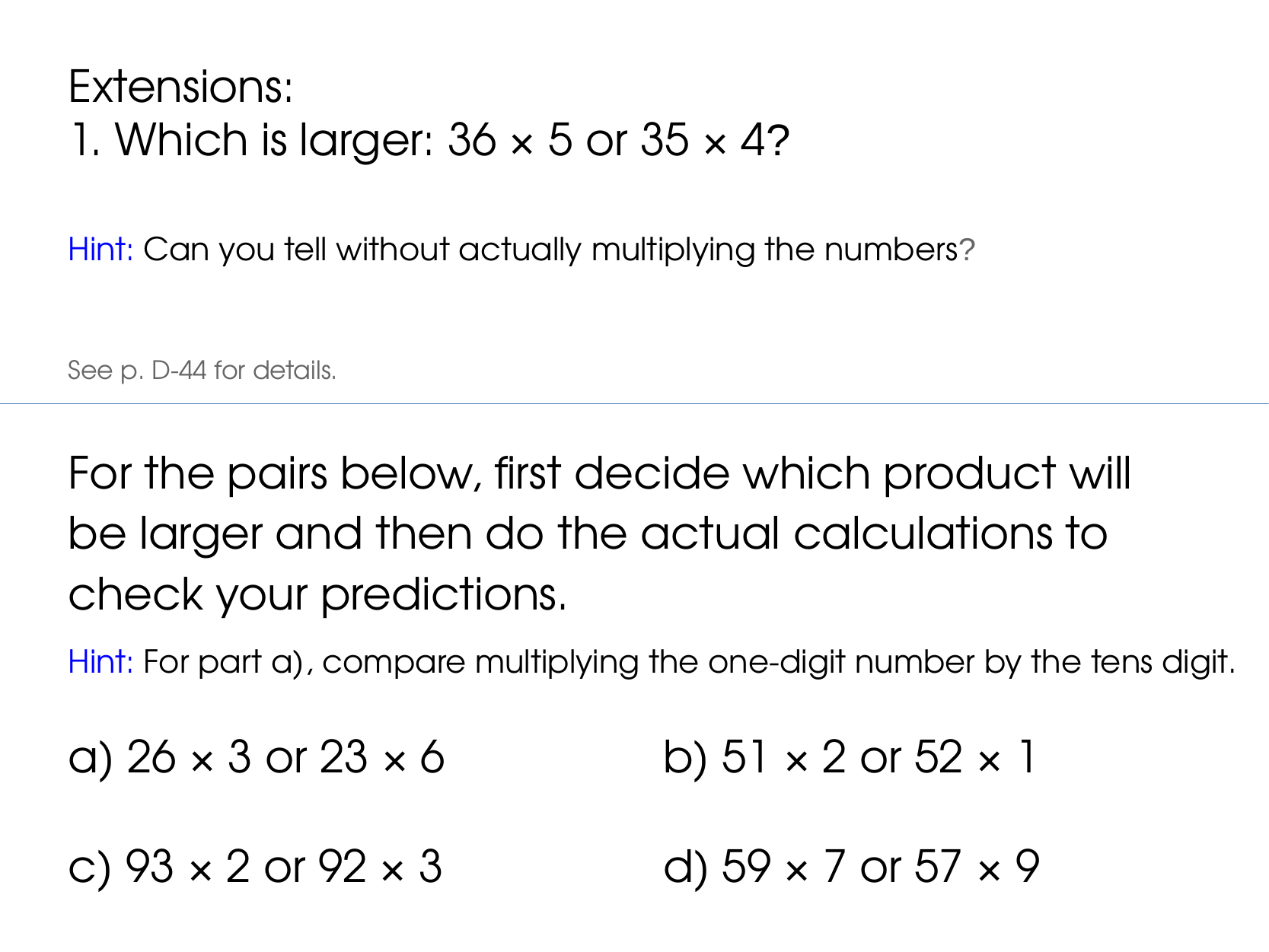

Extensions:
1. Which is larger: 36 × 5 or 35 × 4?
Hint: Can you tell without actually multiplying the numbers?
See p. D-44 for details.
For the pairs below, first decide which product will be larger and then do the actual calculations to check your predictions.
Hint: For part a), compare multiplying the one-digit number by the tens digit.
a) 26 × 3 or 23 × 6
b) 51 × 2 or 52 × 1
c) 93 × 2 or 92 × 3
d) 59 × 7 or 57 × 9